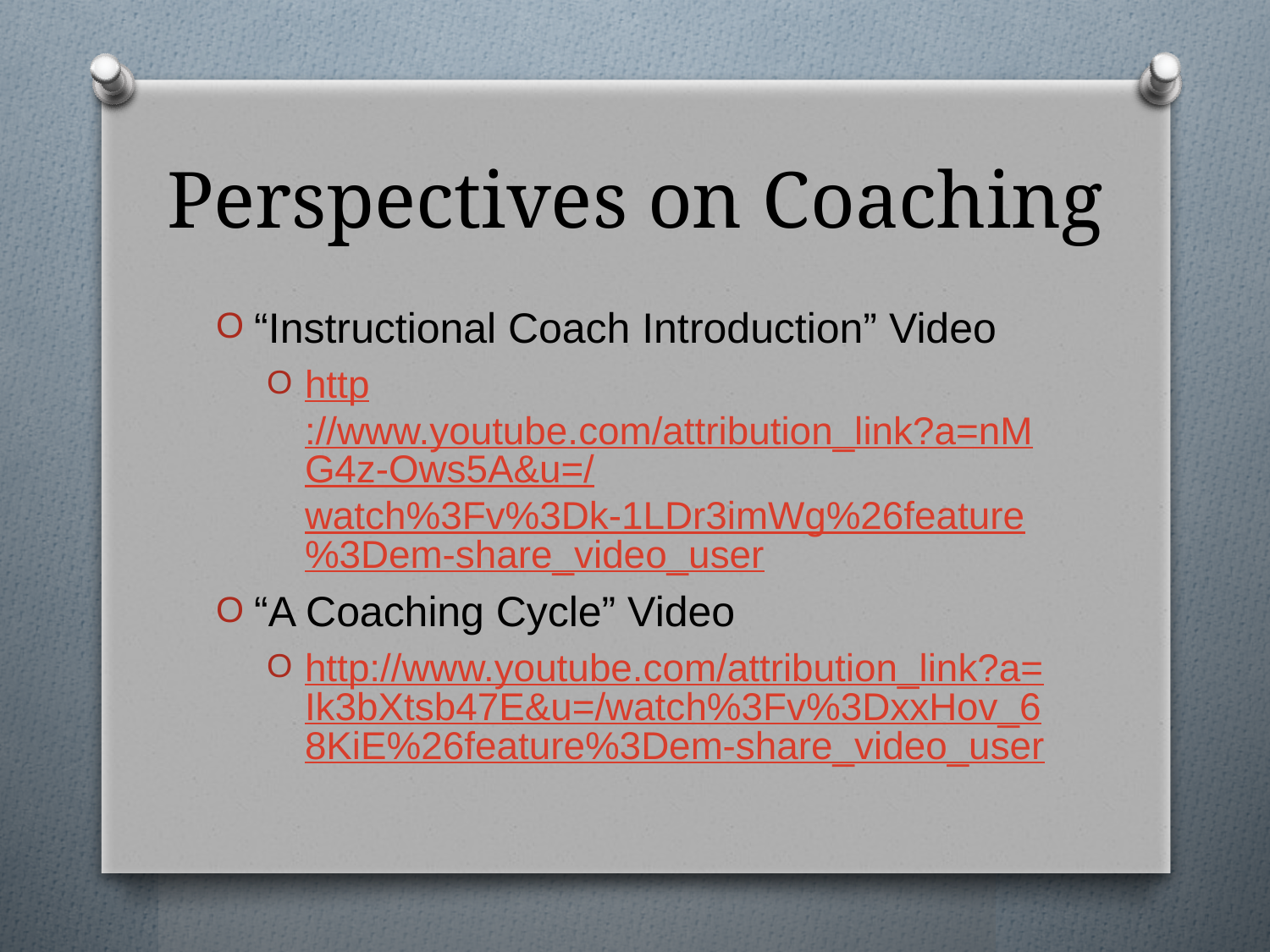

# Perspectives on Coaching
“Instructional Coach Introduction” Video
http://www.youtube.com/attribution_link?a=nMG4z-Ows5A&u=/watch%3Fv%3Dk-1LDr3imWg%26feature%3Dem-share_video_user
“A Coaching Cycle” Video
http://www.youtube.com/attribution_link?a=Ik3bXtsb47E&u=/watch%3Fv%3DxxHov_68KiE%26feature%3Dem-share_video_user